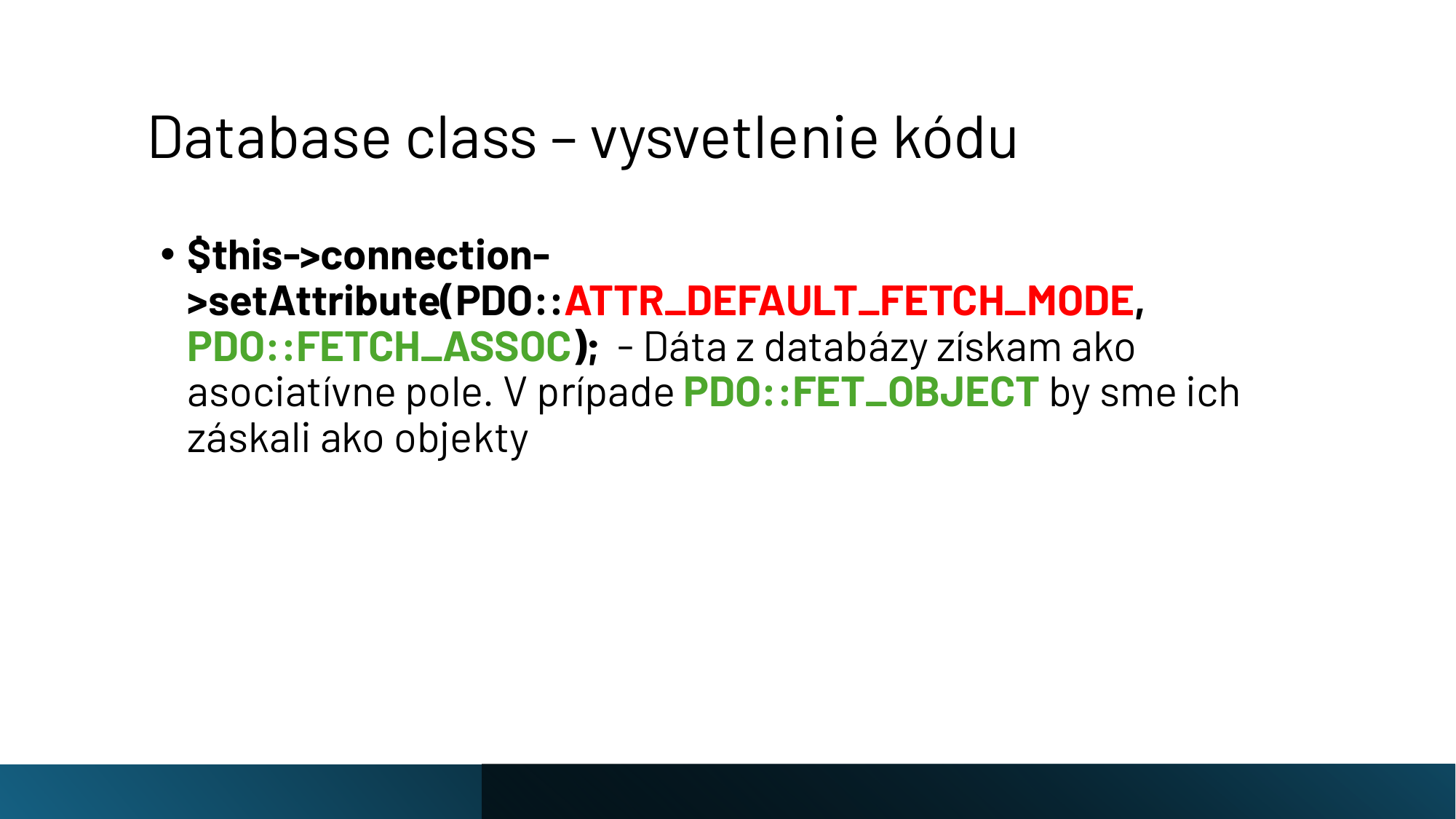

# Database class – vysvetlenie kódu
$this->connection->setAttribute(PDO::ATTR_DEFAULT_FETCH_MODE, PDO::FETCH_ASSOC);  - Dáta z databázy získam ako asociatívne pole. V prípade PDO::FET_OBJECT by sme ich záskali ako objekty